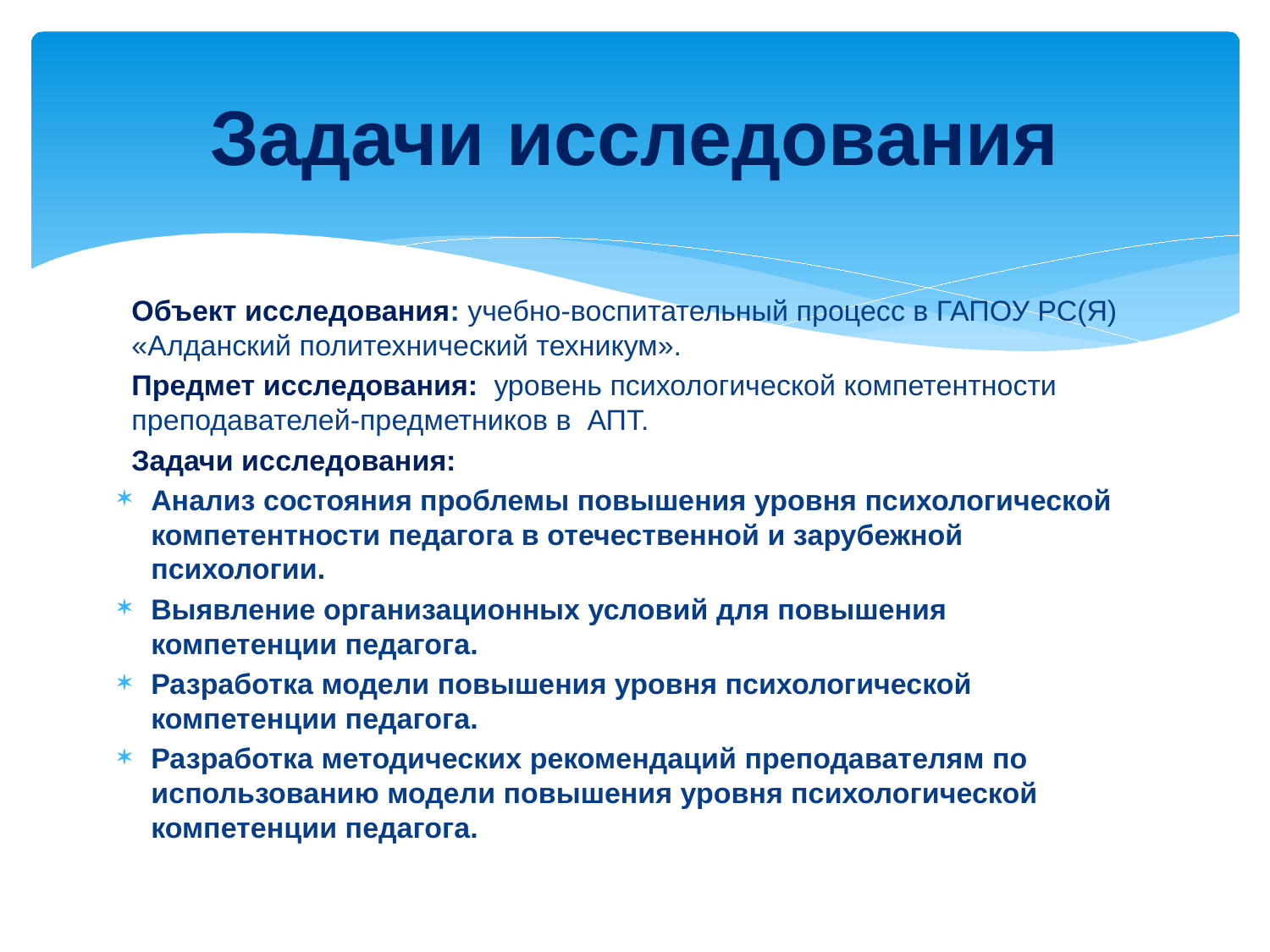

# Задачи исследования
Объект исследования: учебно-воспитательный процесс в ГАПОУ РС(Я) «Алданский политехнический техникум».
Предмет исследования:  уровень психологической компетентности преподавателей-предметников в  АПТ.
Задачи исследования:
Анализ состояния проблемы повышения уровня психологической компетентности педагога в отечественной и зарубежной психологии.
Выявление организационных условий для повышения компетенции педагога.
Разработка модели повышения уровня психологической компетенции педагога.
Разработка методических рекомендаций преподавателям по использованию модели повышения уровня психологической компетенции педагога.